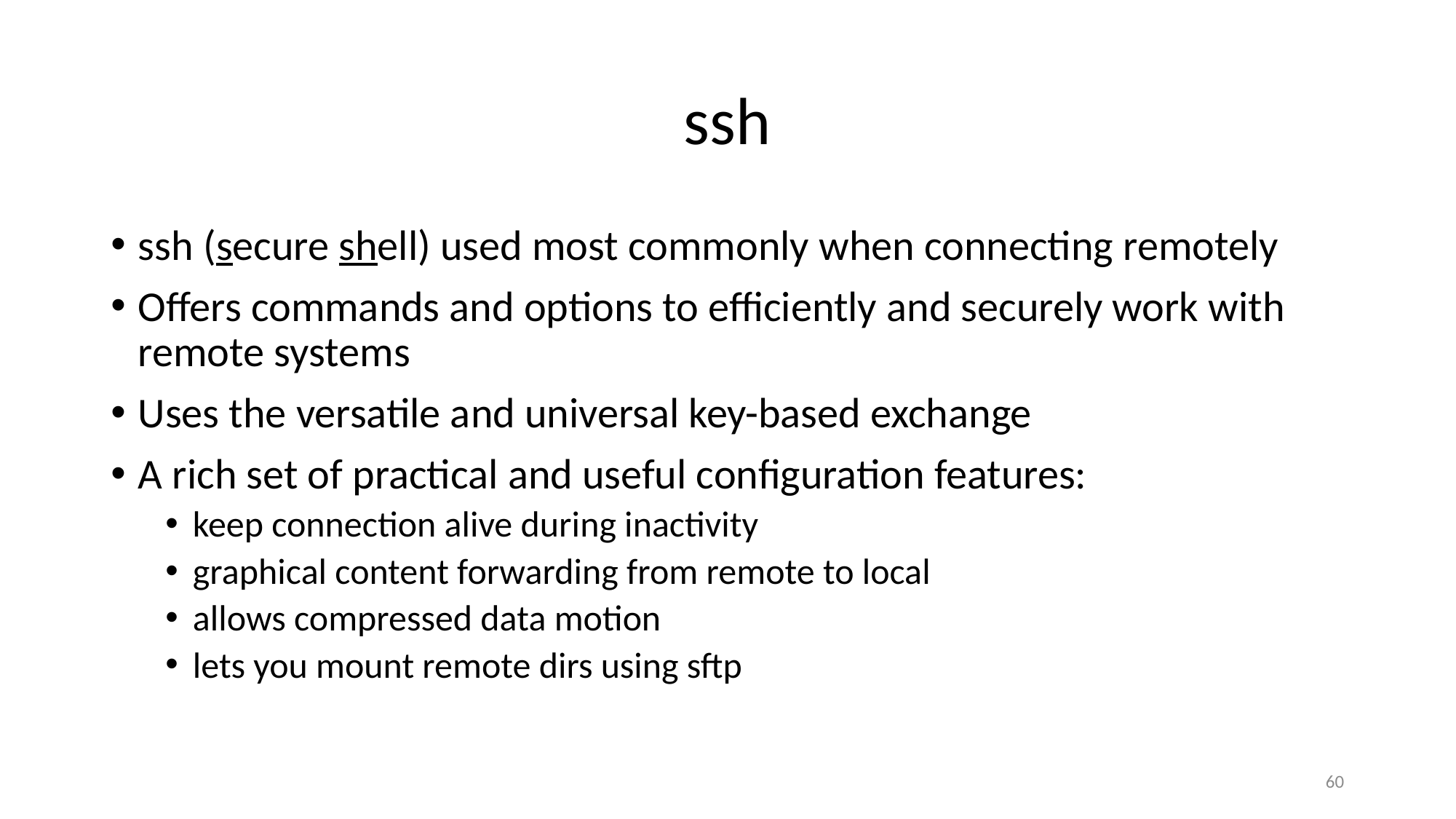

# ssh
ssh (secure shell) used most commonly when connecting remotely
Offers commands and options to efficiently and securely work with remote systems
Uses the versatile and universal key-based exchange
A rich set of practical and useful configuration features:
keep connection alive during inactivity
graphical content forwarding from remote to local
allows compressed data motion
lets you mount remote dirs using sftp
60